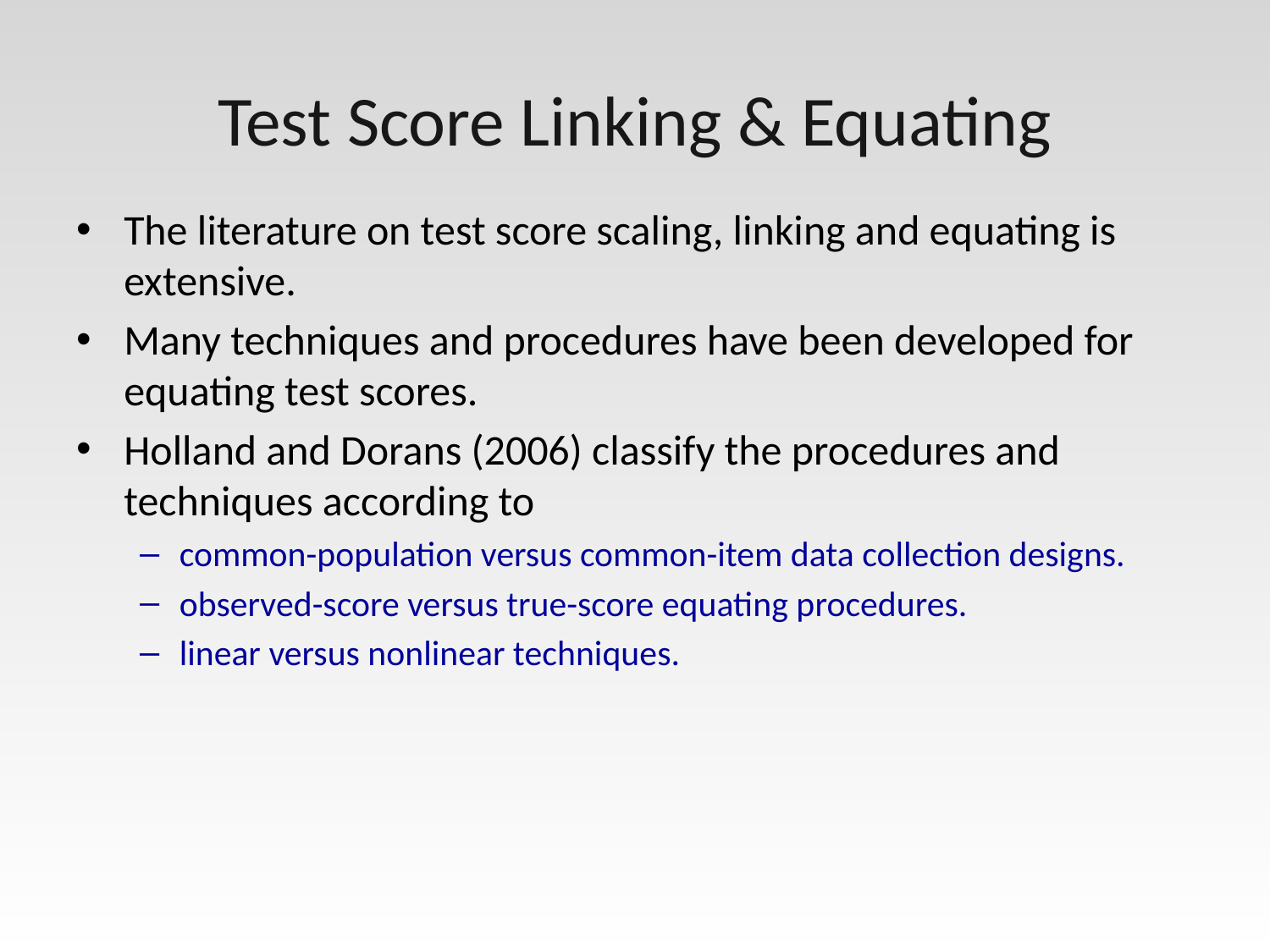

# Test Score Linking & Equating
The literature on test score scaling, linking and equating is extensive.
Many techniques and procedures have been developed for equating test scores.
Holland and Dorans (2006) classify the procedures and techniques according to
common-population versus common-item data collection designs.
observed-score versus true-score equating procedures.
linear versus nonlinear techniques.